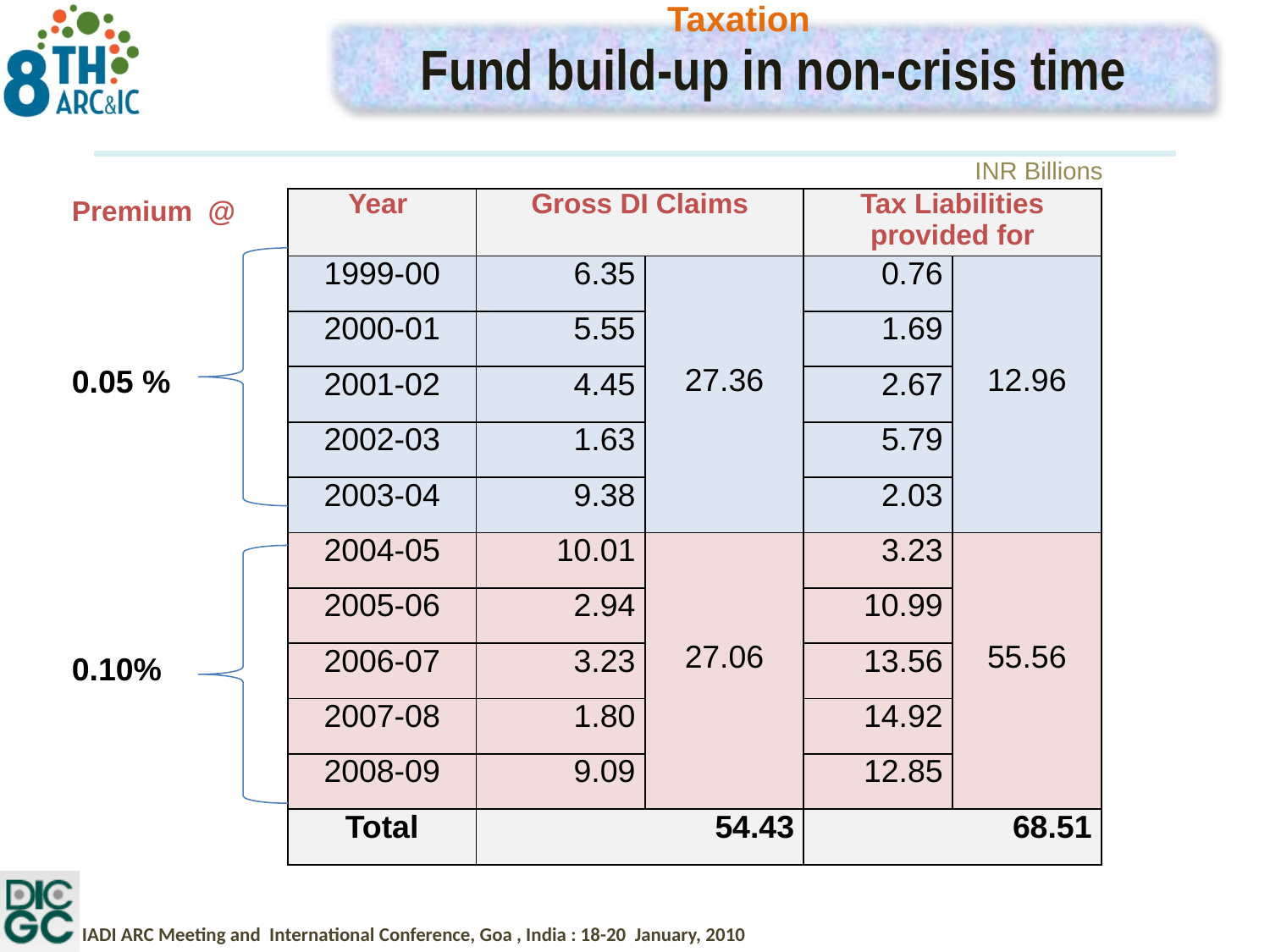

Taxation
Fund build-up in non-crisis time

INR Billions
Premium  @
| Year | Gross DI Claims |  | Tax Liabilities provided for |  |
| --- | --- | --- | --- | --- |
| 1999-00 | 6.35 | 27.36 | 0.76 | 12.96 |
| 2000-01 | 5.55 |  | 1.69 |  |
| 2001-02 | 4.45 |  | 2.67 |  |
| 2002-03 | 1.63 |  | 5.79 |  |
| 2003-04 | 9.38 |  | 2.03 |  |
| 2004-05 | 10.01 | 27.06 | 3.23 | 55.56 |
| 2005-06 | 2.94 |  | 10.99 |  |
| 2006-07 | 3.23 |  | 13.56 |  |
| 2007-08 | 1.80 |  | 14.92 |  |
| 2008-09 | 9.09 |  | 12.85 |  |
| Total | 54.43 |  | 68.51 |  |

0.05 %

0.10%